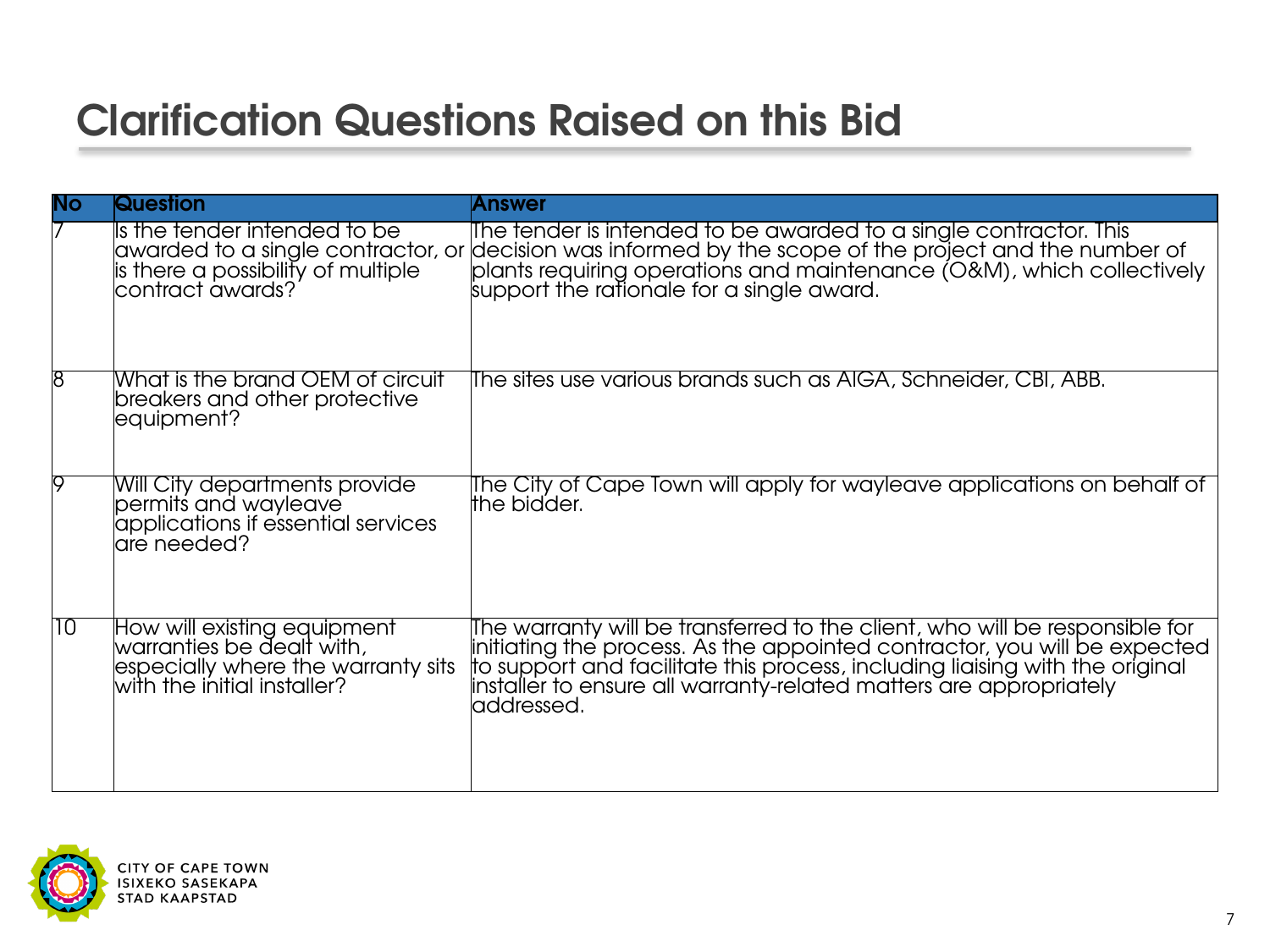

# Clarification Questions Raised on this Bid
| No | Question | Answer |
| --- | --- | --- |
| 7 | Is the tender intended to be awarded to a single contractor, or is there a possibility of multiple contract awards? | The tender is intended to be awarded to a single contractor. This decision was informed by the scope of the project and the number of plants requiring operations and maintenance (O&M), which collectively support the rationale for a single award. |
| 8 | What is the brand OEM of circuit breakers and other protective equipment? | The sites use various brands such as AIGA, Schneider, CBI, ABB. |
| 9 | Will City departments provide permits and wayleave applications if essential services are needed? | The City of Cape Town will apply for wayleave applications on behalf of the bidder. |
| 10 | How will existing equipment warranties be dealt with, especially where the warranty sits with the initial installer? | The warranty will be transferred to the client, who will be responsible for initiating the process. As the appointed contractor, you will be expected to support and facilitate this process, including liaising with the original installer to ensure all warranty-related matters are appropriately addressed. |
7